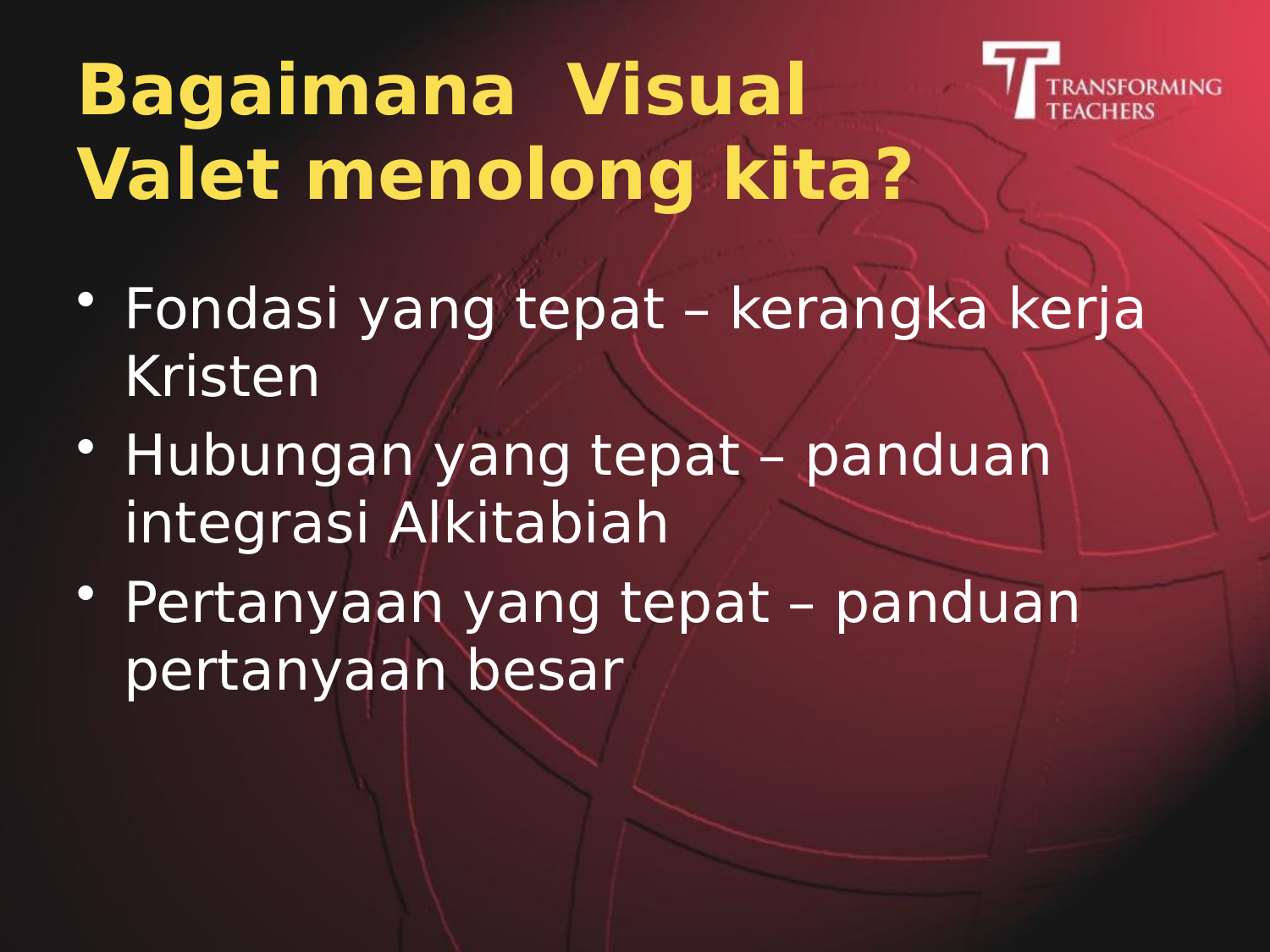

# Bagaimana  Visual Valet menolong kita?
Fondasi yang tepat – kerangka kerja Kristen
Hubungan yang tepat – panduan integrasi Alkitabiah
Pertanyaan yang tepat – panduan pertanyaan besar